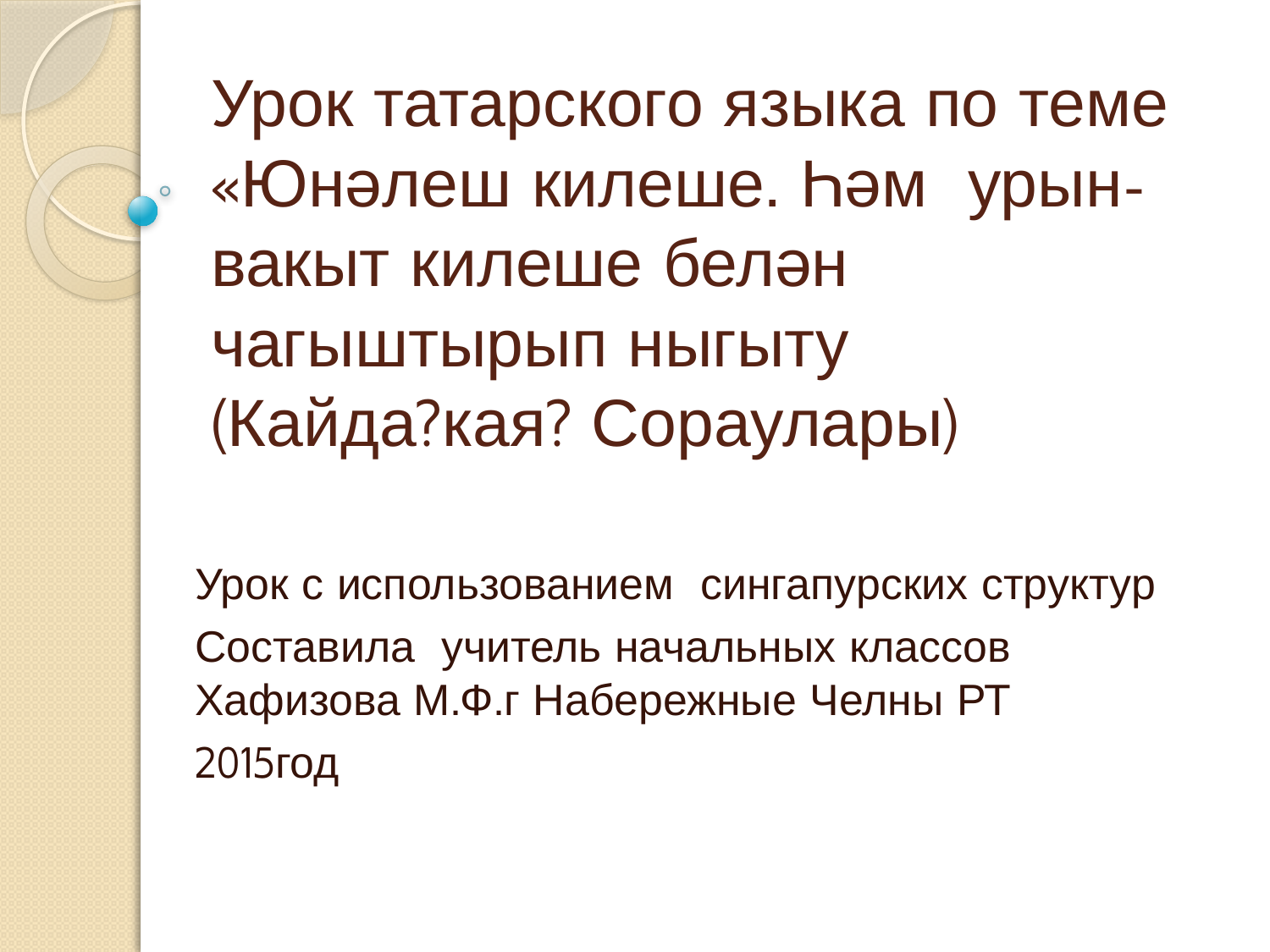

# Урок татарского языка по теме «Юнәлеш килеше. Һәм  урын-вакыт килеше белән чагыштырып ныгыту (Кайда?кая? Сораулары)
Урок с использованием  сингапурских структур
Составила  учитель начальных классов Хафизова М.Ф.г Набережные Челны РТ
2015год